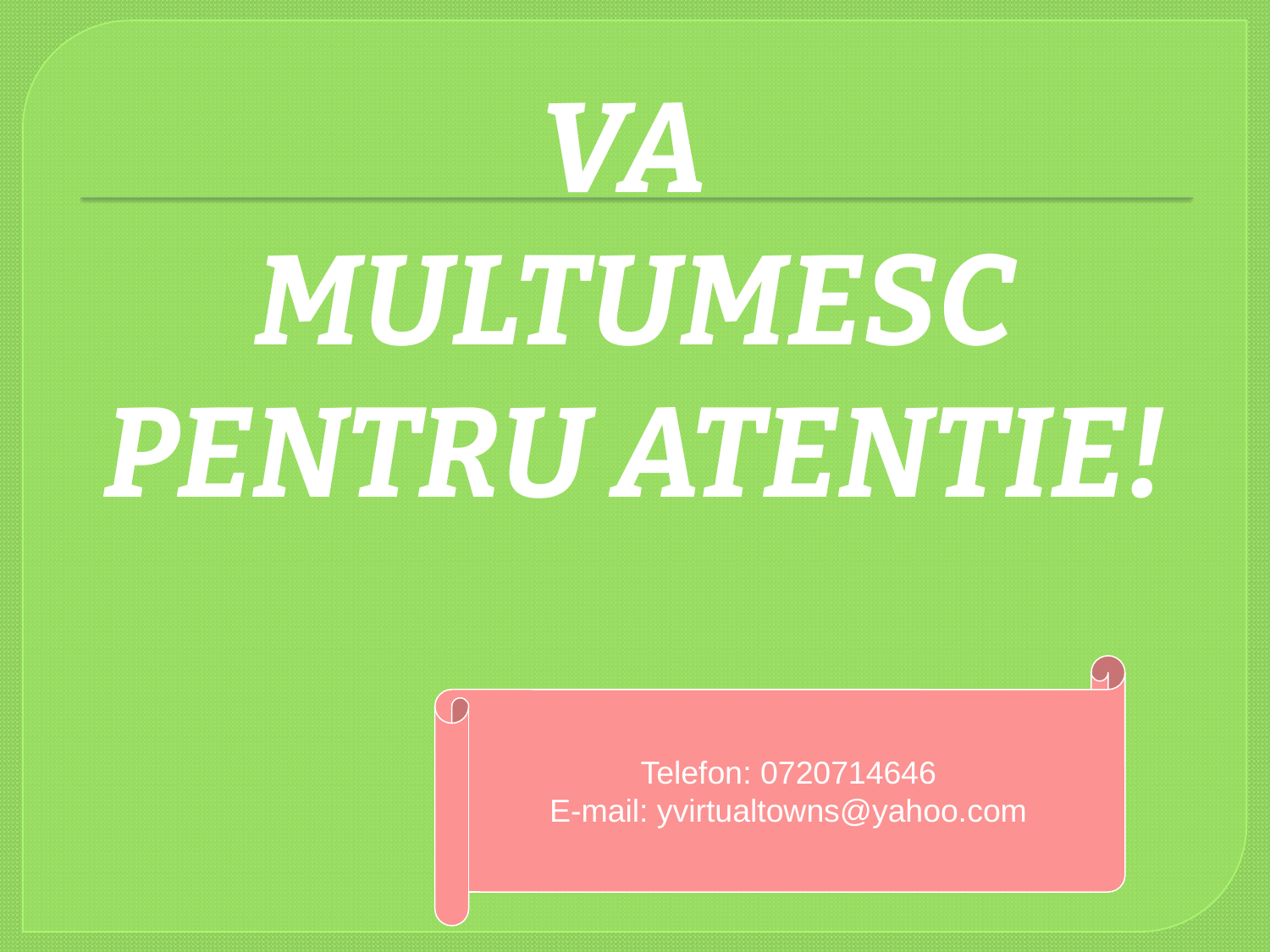

VA
MULTUMESC PENTRU ATENTIE!
Telefon: 0720714646
E-mail: yvirtualtowns@yahoo.com